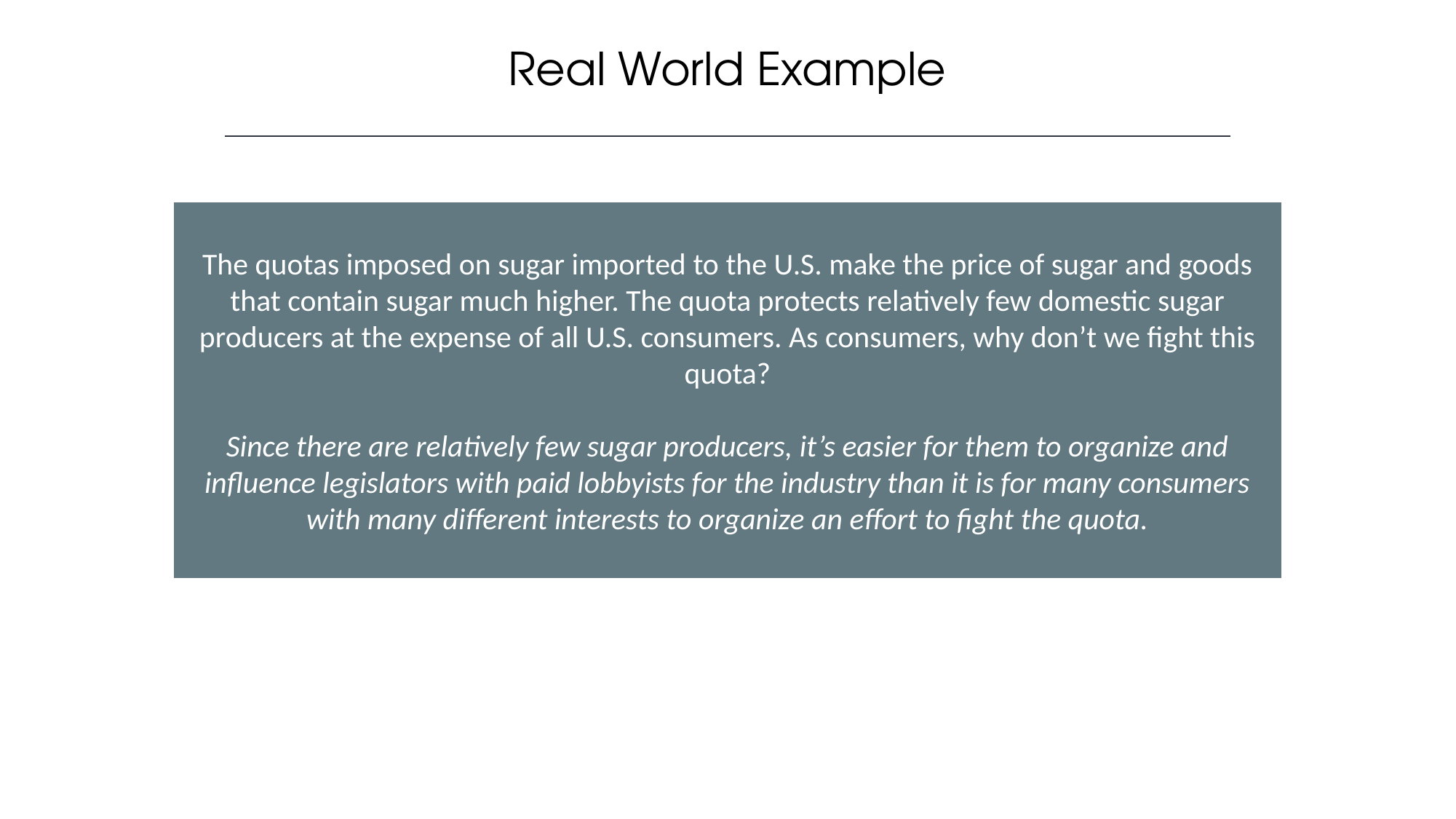

Real World Example
HAWKES LEARNING

The quotas imposed on sugar imported to the U.S. make the price of sugar and goods that contain sugar much higher. The quota protects relatively few domestic sugar producers at the expense of all U.S. consumers. As consumers, why don’t we fight this quota?

Since there are relatively few sugar producers, it’s easier for them to organize and influence legislators with paid lobbyists for the industry than it is for many consumers with many different interests to organize an effort to fight the quota.